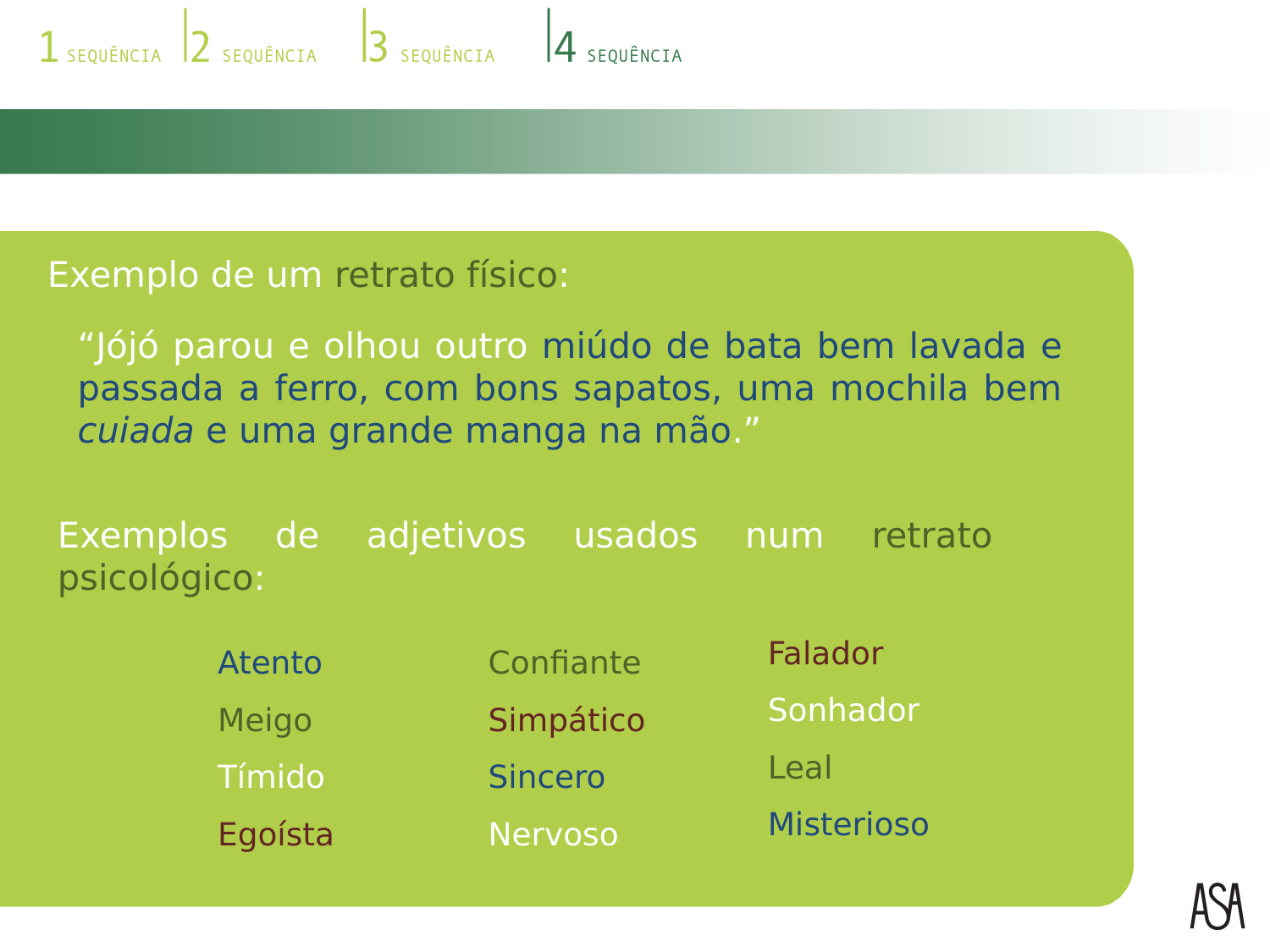

Exemplo de um retrato físico:
“Jójó parou e olhou outro miúdo de bata bem lavada e passada a ferro, com bons sapatos, uma mochila bem cuiada e uma grande manga na mão.”
Exemplos de adjetivos usados num retrato psicológico:
Falador
Sonhador
Leal
Misterioso
Atento
Meigo
Tímido
Egoísta
Confiante
Simpático
Sincero
Nervoso